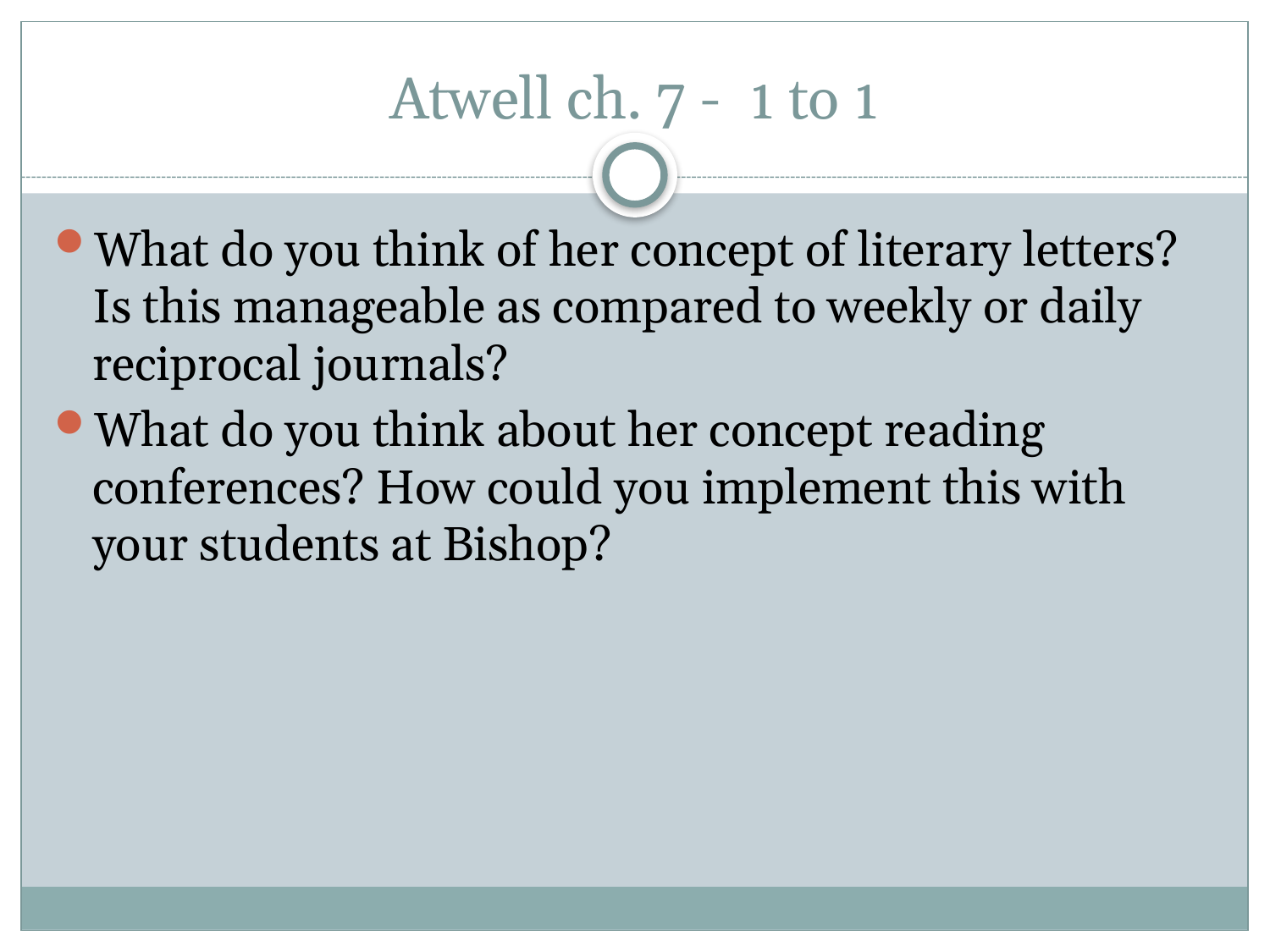

# Atwell ch. 7 -  1 to 1
What do you think of her concept of literary letters? Is this manageable as compared to weekly or daily reciprocal journals?
What do you think about her concept reading conferences? How could you implement this with your students at Bishop?